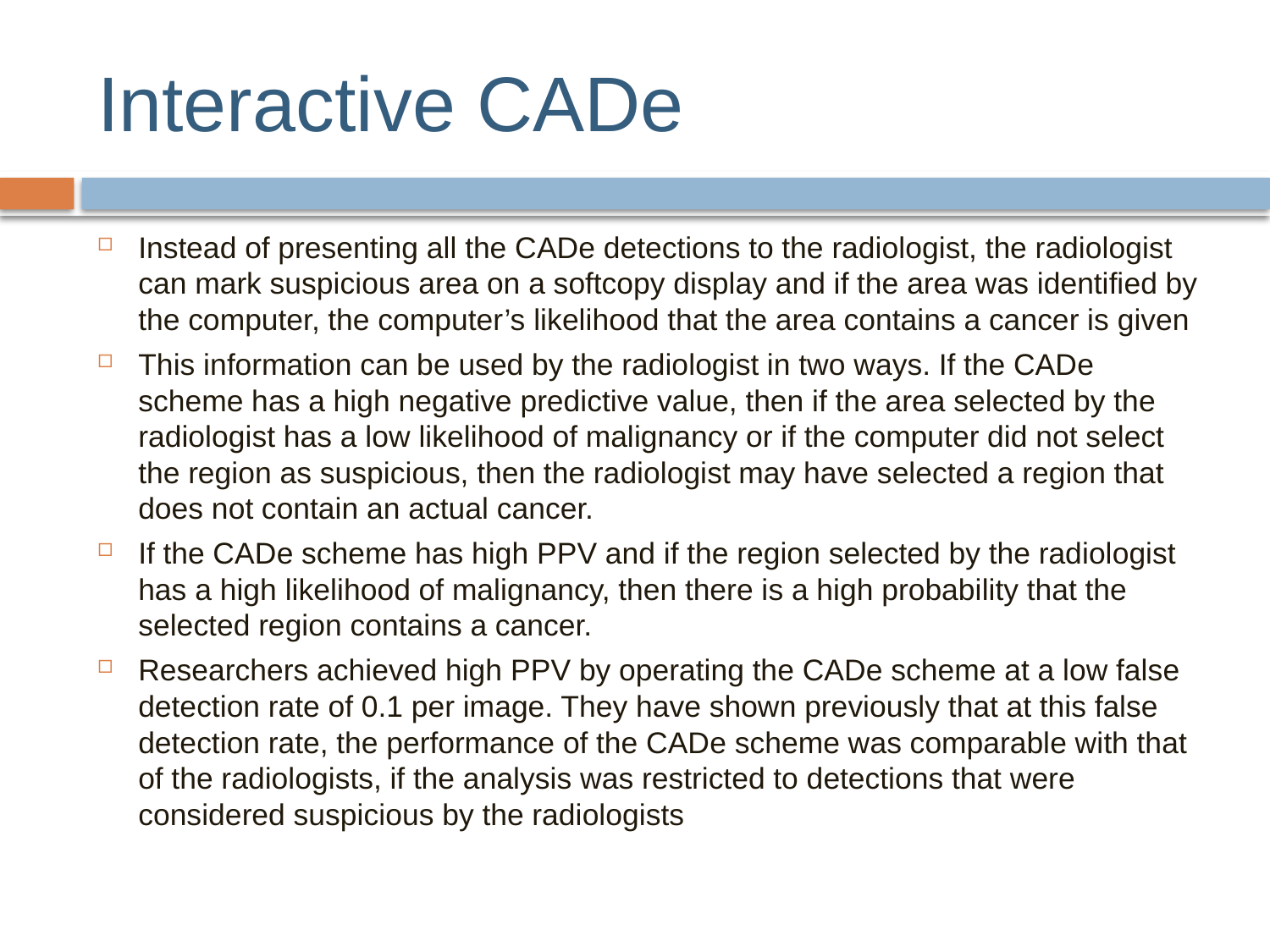

# Interactive CADe
Instead of presenting all the CADe detections to the radiologist, the radiologist can mark suspicious area on a softcopy display and if the area was identified by the computer, the computer’s likelihood that the area contains a cancer is given
This information can be used by the radiologist in two ways. If the CADe scheme has a high negative predictive value, then if the area selected by the radiologist has a low likelihood of malignancy or if the computer did not select the region as suspicious, then the radiologist may have selected a region that does not contain an actual cancer.
If the CADe scheme has high PPV and if the region selected by the radiologist has a high likelihood of malignancy, then there is a high probability that the selected region contains a cancer.
Researchers achieved high PPV by operating the CADe scheme at a low false detection rate of 0.1 per image. They have shown previously that at this false detection rate, the performance of the CADe scheme was comparable with that of the radiologists, if the analysis was restricted to detections that were considered suspicious by the radiologists